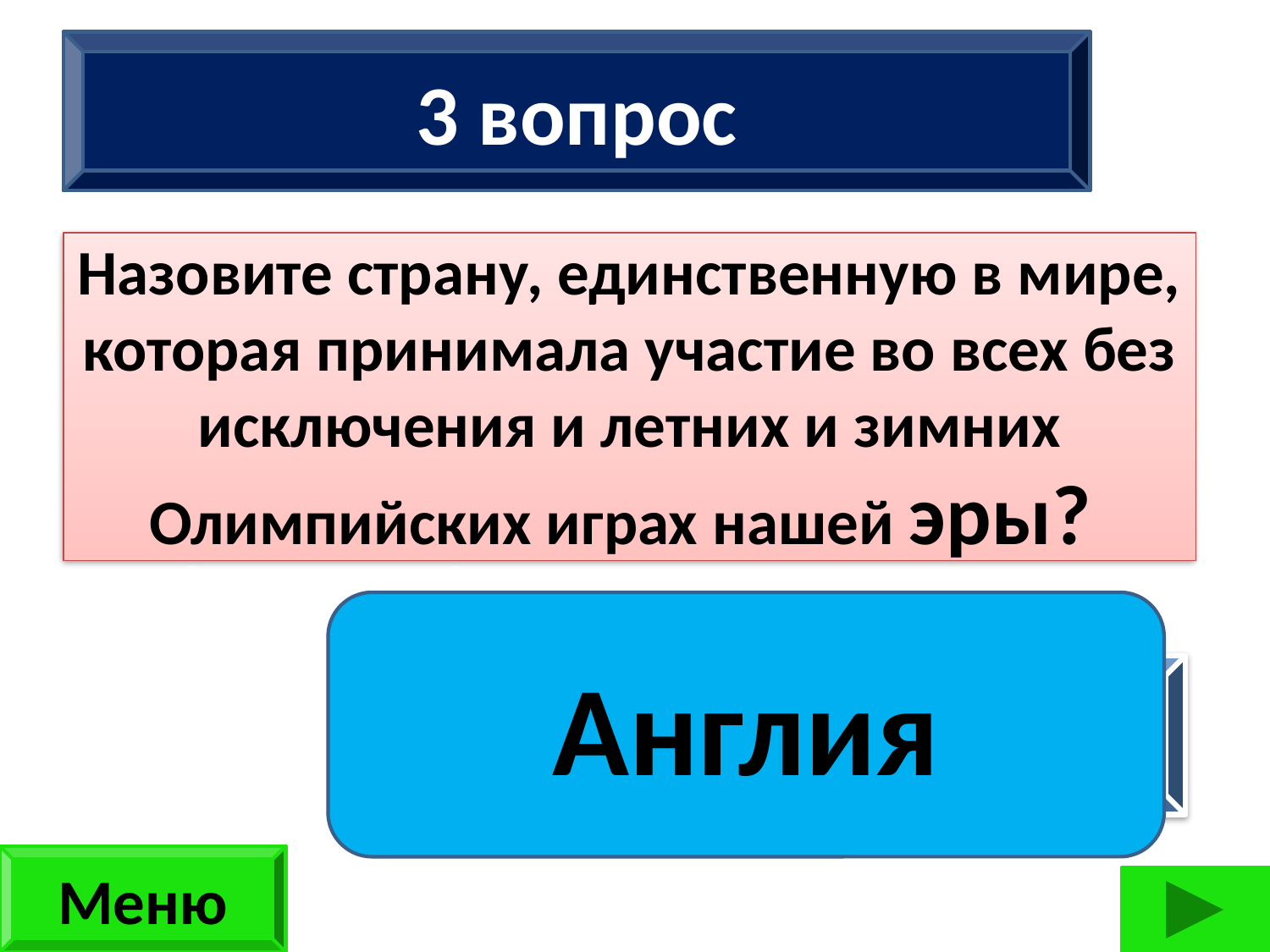

3 вопрос
Назовите страну, единственную в мире, которая принимала участие во всех без исключения и летних и зимних Олимпийских играх нашей эры?
Сколько ног имеют 2 жука, 3 паука, 2 ужа, 3 чижа? (42 ноги)
Англия
ответ
Меню